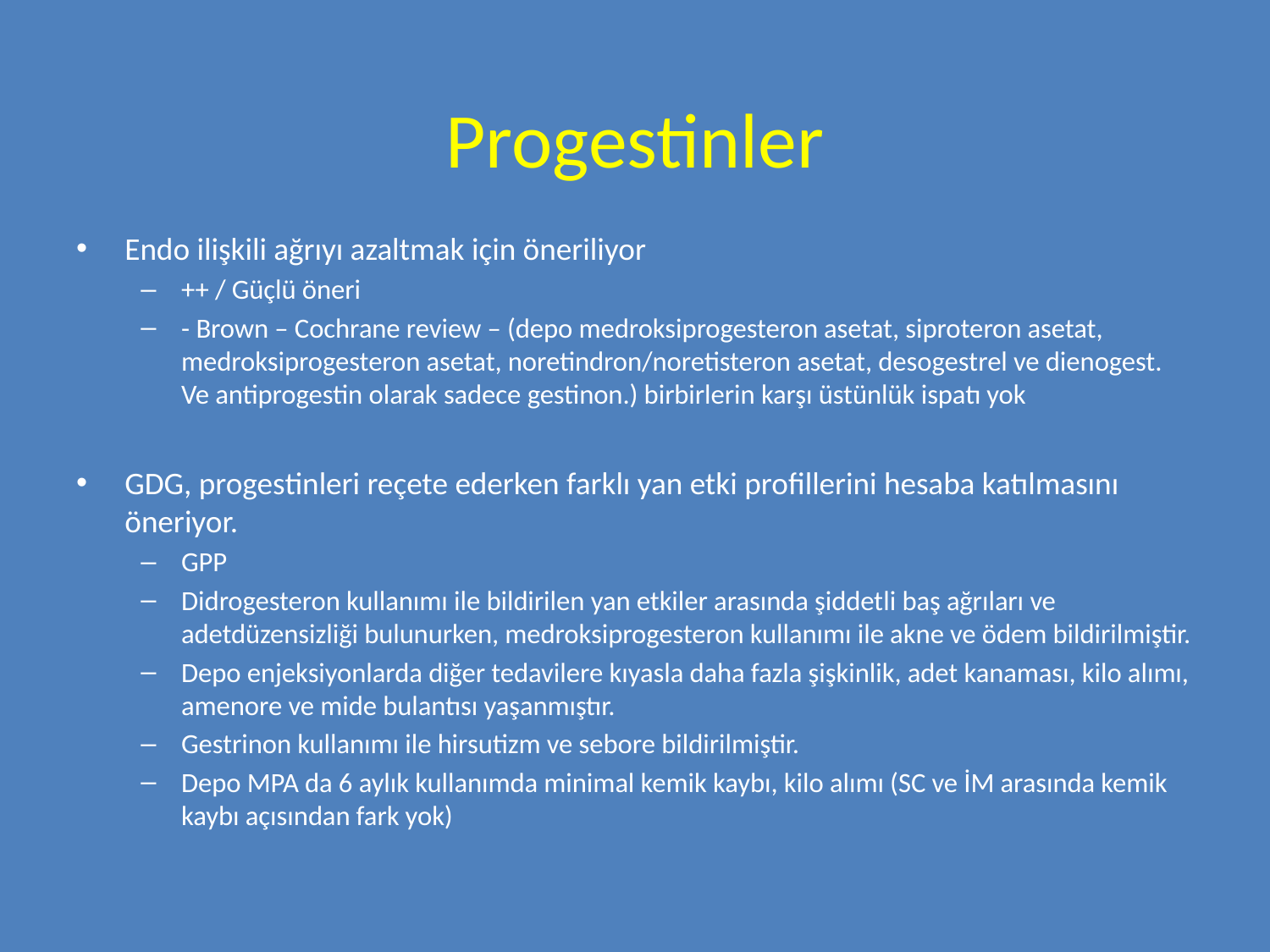

# Progestinler
Endo ilişkili ağrıyı azaltmak için öneriliyor
++ / Güçlü öneri
- Brown – Cochrane review – (depo medroksiprogesteron asetat, siproteron asetat, medroksiprogesteron asetat, noretindron/noretisteron asetat, desogestrel ve dienogest. Ve antiprogestin olarak sadece gestinon.) birbirlerin karşı üstünlük ispatı yok

GDG, progestinleri reçete ederken farklı yan etki profillerini hesaba katılmasını öneriyor.
GPP
Didrogesteron kullanımı ile bildirilen yan etkiler arasında şiddetli baş ağrıları ve adetdüzensizliği bulunurken, medroksiprogesteron kullanımı ile akne ve ödem bildirilmiştir.
Depo enjeksiyonlarda diğer tedavilere kıyasla daha fazla şişkinlik, adet kanaması, kilo alımı, amenore ve mide bulantısı yaşanmıştır.
Gestrinon kullanımı ile hirsutizm ve sebore bildirilmiştir.
Depo MPA da 6 aylık kullanımda minimal kemik kaybı, kilo alımı (SC ve İM arasında kemik kaybı açısından fark yok)